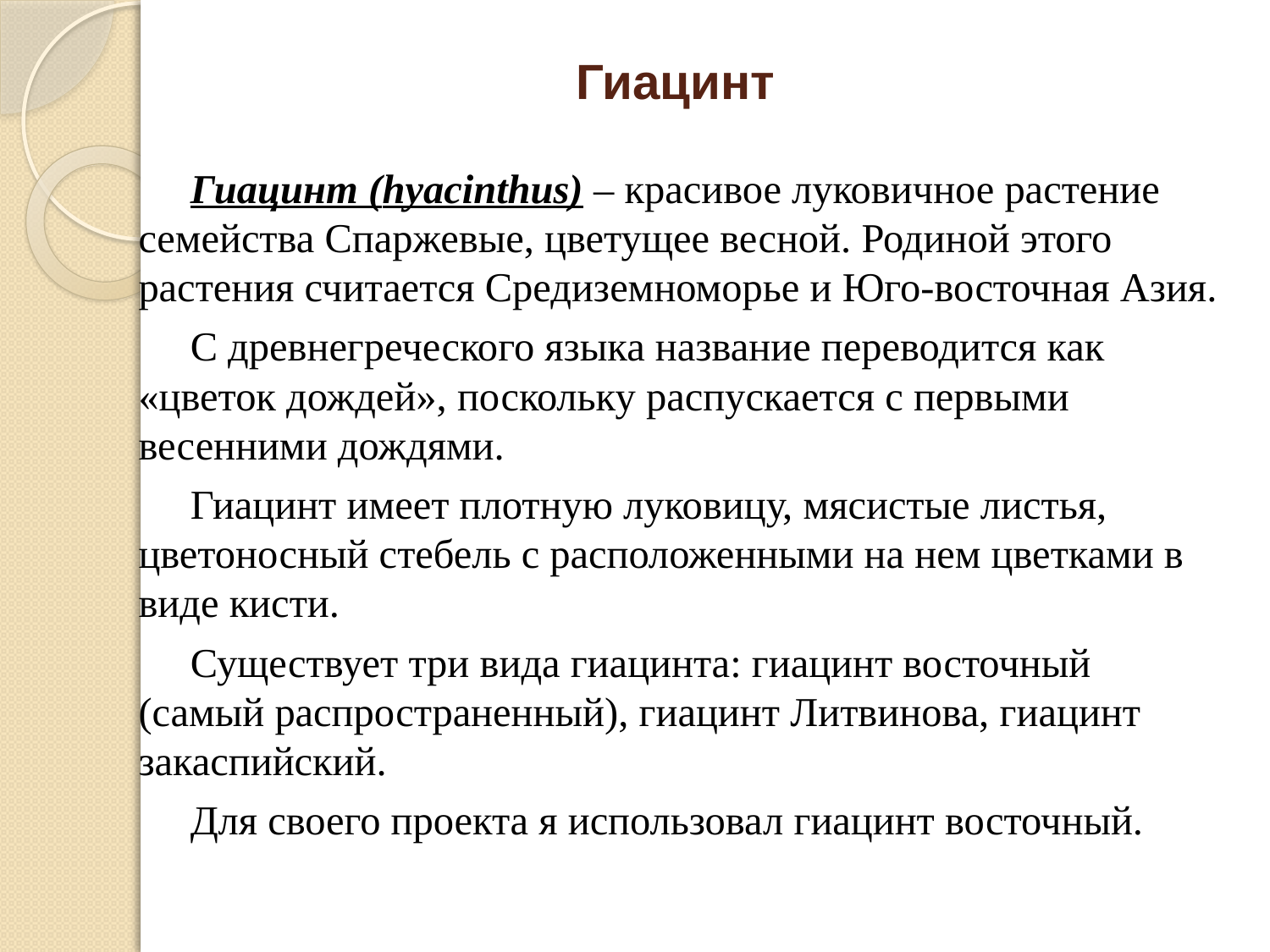

# Гиацинт
     Гиацинт (hyacinthus) – красивое луковичное растение семейства Спаржевые, цветущее весной. Родиной этого растения считается Средиземноморье и Юго-восточная Азия.
     С древнегреческого языка название переводится как «цветок дождей», поскольку распускается с первыми весенними дождями.
     Гиацинт имеет плотную луковицу, мясистые листья, цветоносный стебель с расположенными на нем цветками в виде кисти.
     Существует три вида гиацинта: гиацинт восточный (самый распространенный), гиацинт Литвинова, гиацинт закаспийский.
     Для своего проекта я использовал гиацинт восточный.